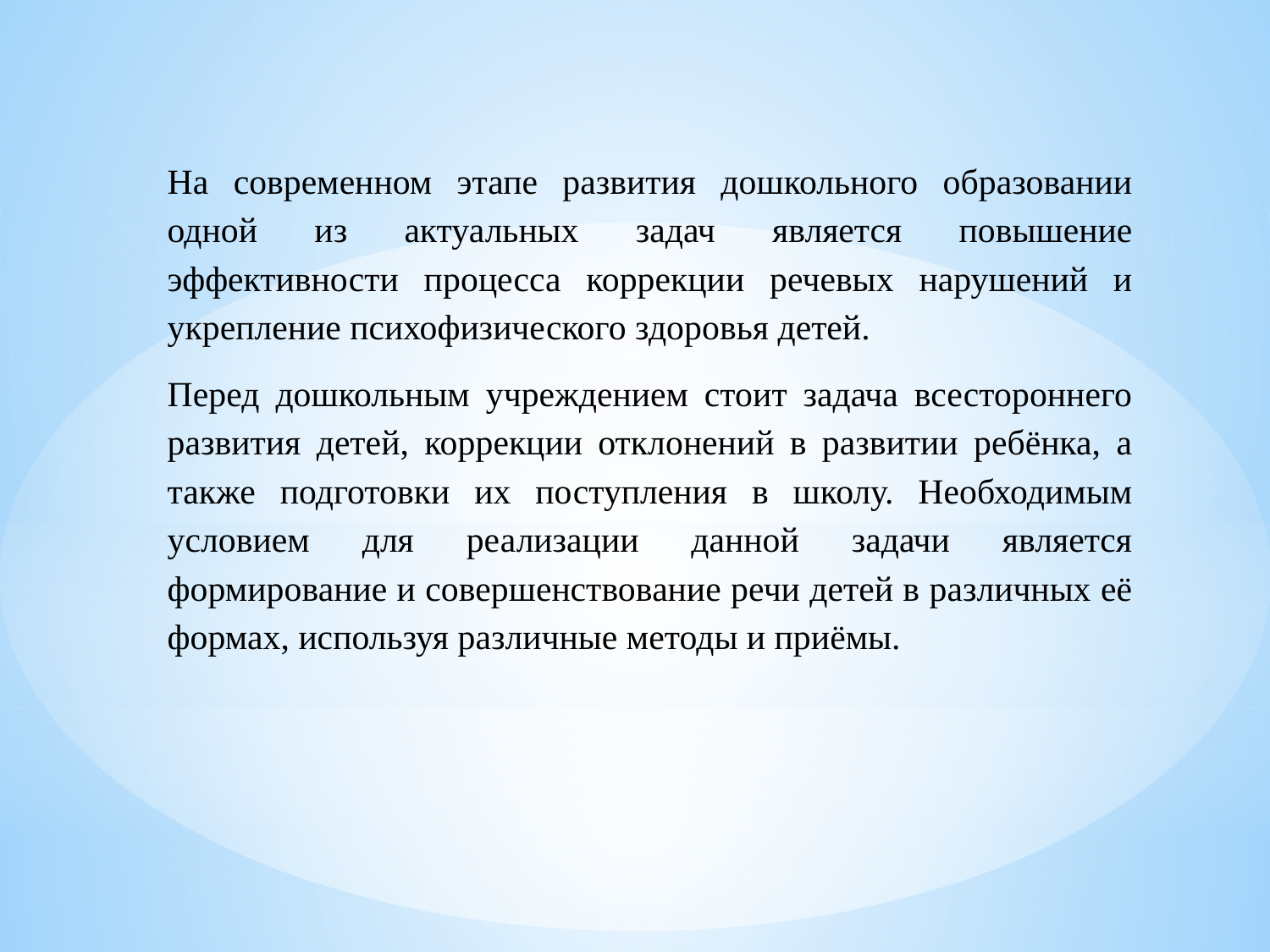

На современном этапе развития дошкольного образовании одной из актуальных задач является повышение эффективности процесса коррекции речевых нарушений и укрепление психофизического здоровья детей.
Перед дошкольным учреждением стоит задача всестороннего развития детей, коррекции отклонений в развитии ребёнка, а также подготовки их поступления в школу. Необходимым условием для реализации данной задачи является формирование и совершенствование речи детей в различных её формах, используя различные методы и приёмы.